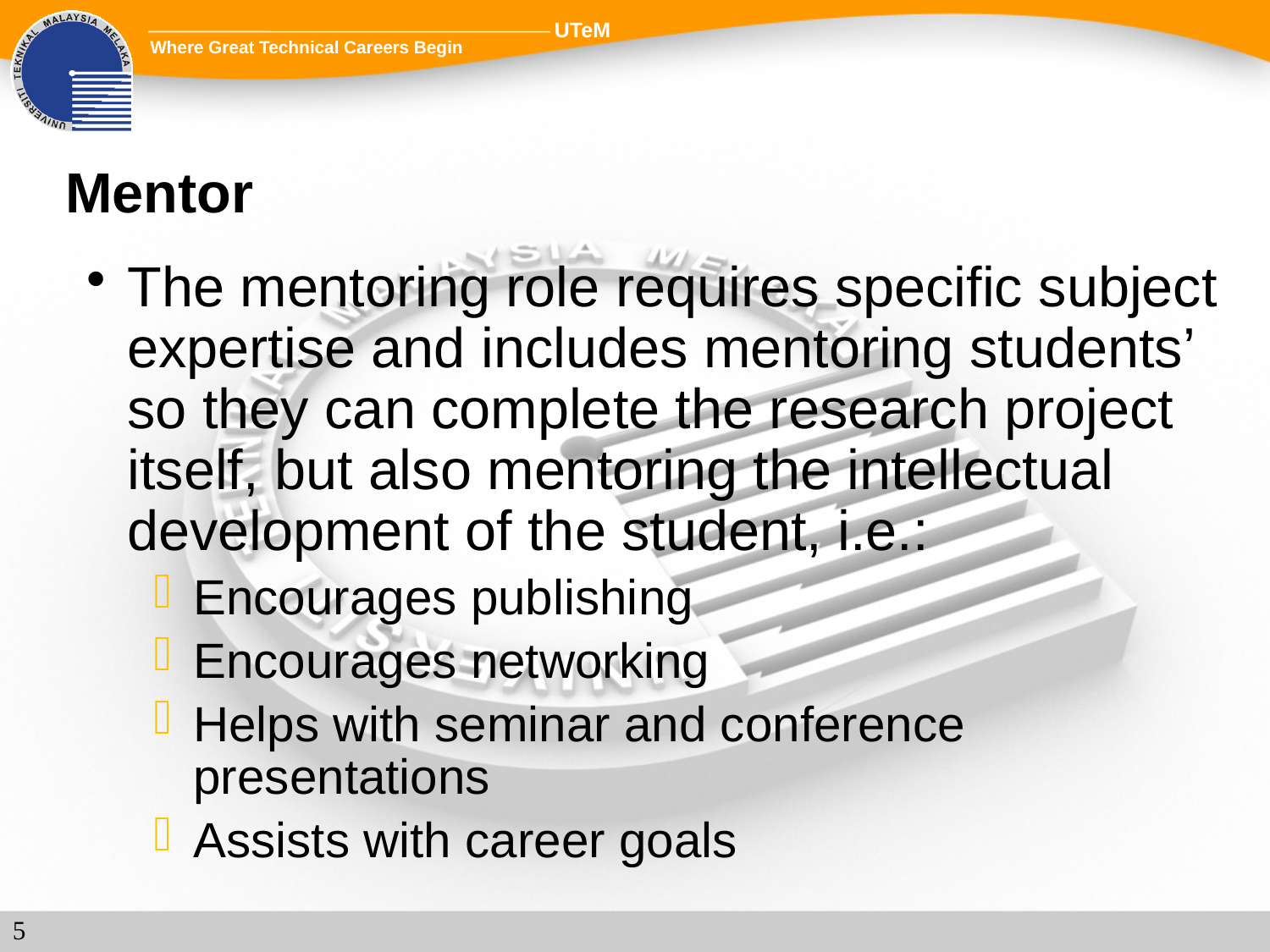

# Mentor
The mentoring role requires specific subject expertise and includes mentoring students’ so they can complete the research project itself, but also mentoring the intellectual development of the student, i.e.:
Encourages publishing
Encourages networking
Helps with seminar and conference presentations
Assists with career goals